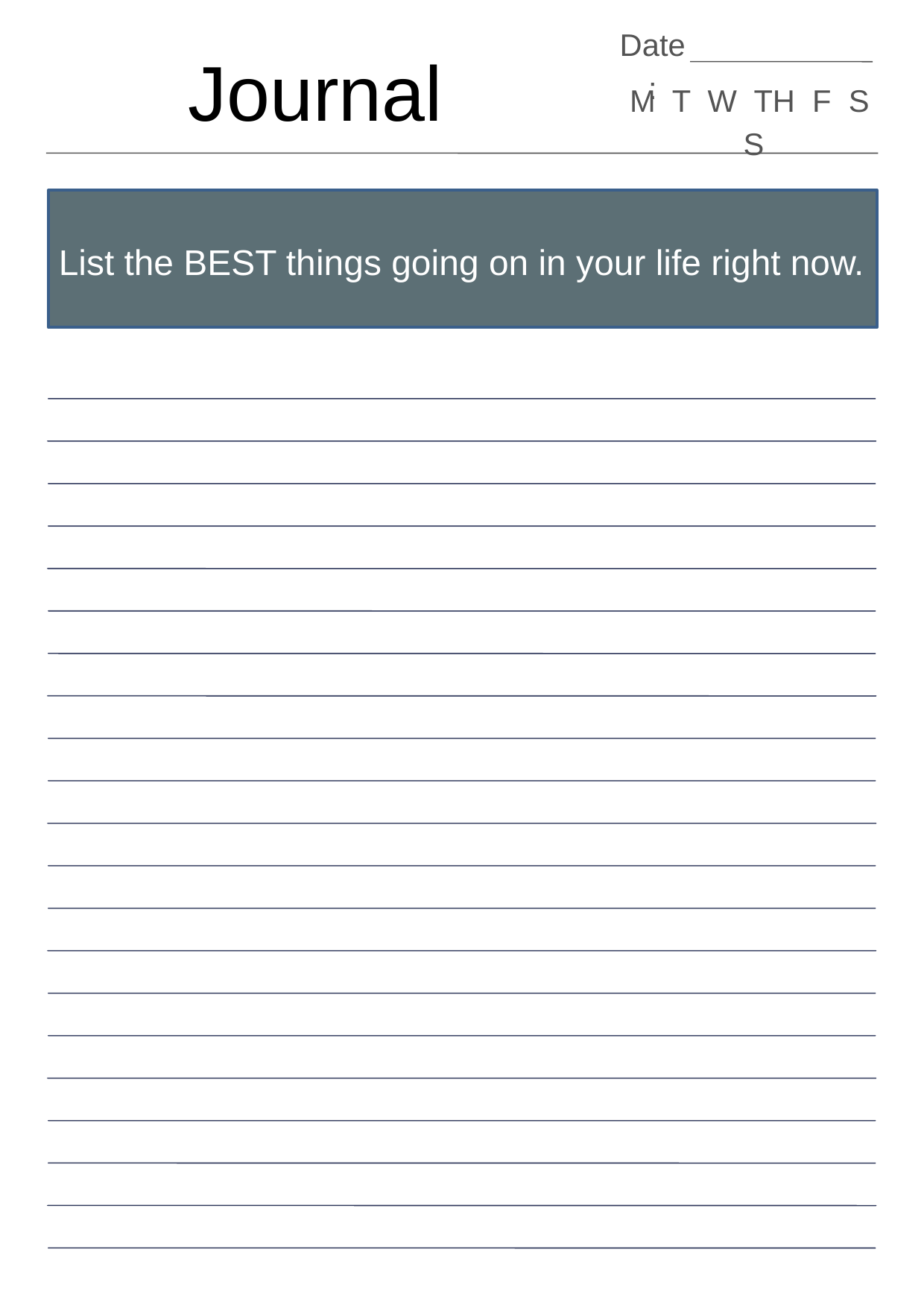

Date:
Journal

M  T  W  TH  F  S  S

List the BEST things going on in your life right now.